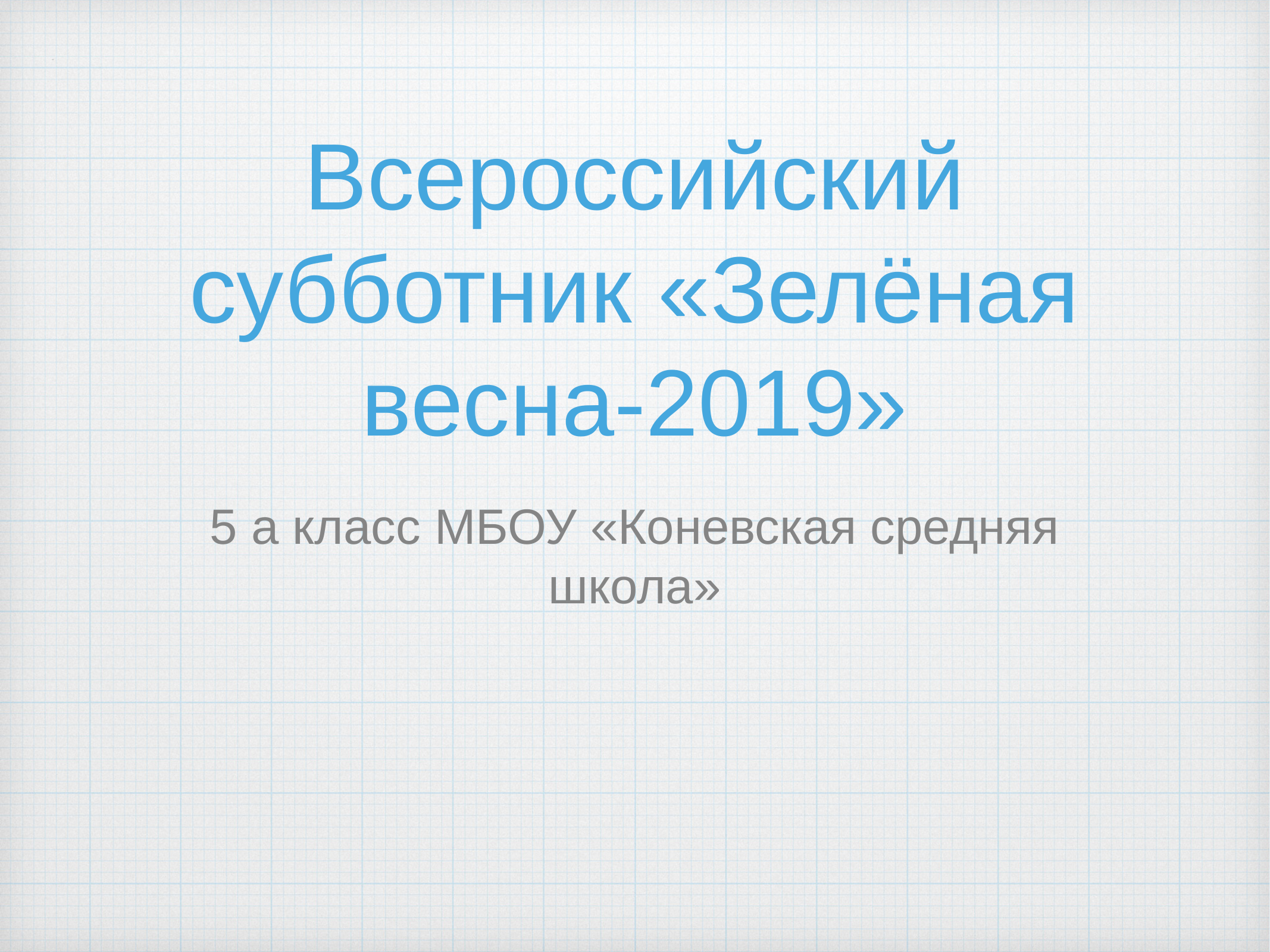

# Всероссийский субботник «Зелёная весна-2019»
5 а класс МБОУ «Коневская средняя школа»